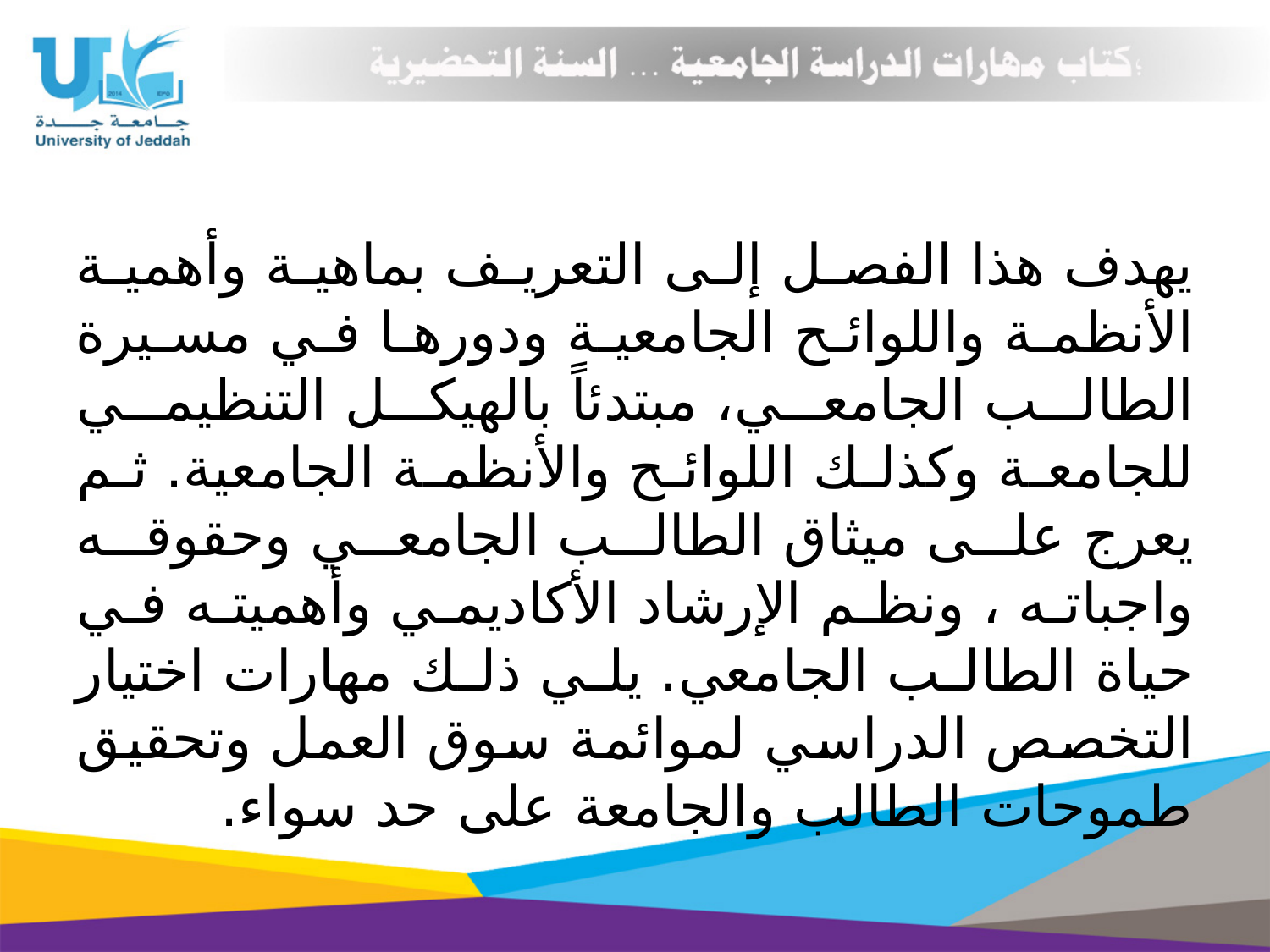

يهدف هذا الفصل إلى التعريف بماهية وأهمية الأنظمة واللوائح الجامعية ودورها في مسيرة الطالب الجامعي، مبتدئاً بالهيكل التنظيمي للجامعة وكذلك اللوائح والأنظمة الجامعية. ثم يعرج على ميثاق الطالب الجامعي وحقوقه واجباته ، ونظم الإرشاد الأكاديمي وأهميته في حياة الطالب الجامعي. يلي ذلك مهارات اختيار التخصص الدراسي لموائمة سوق العمل وتحقيق طموحات الطالب والجامعة على حد سواء.